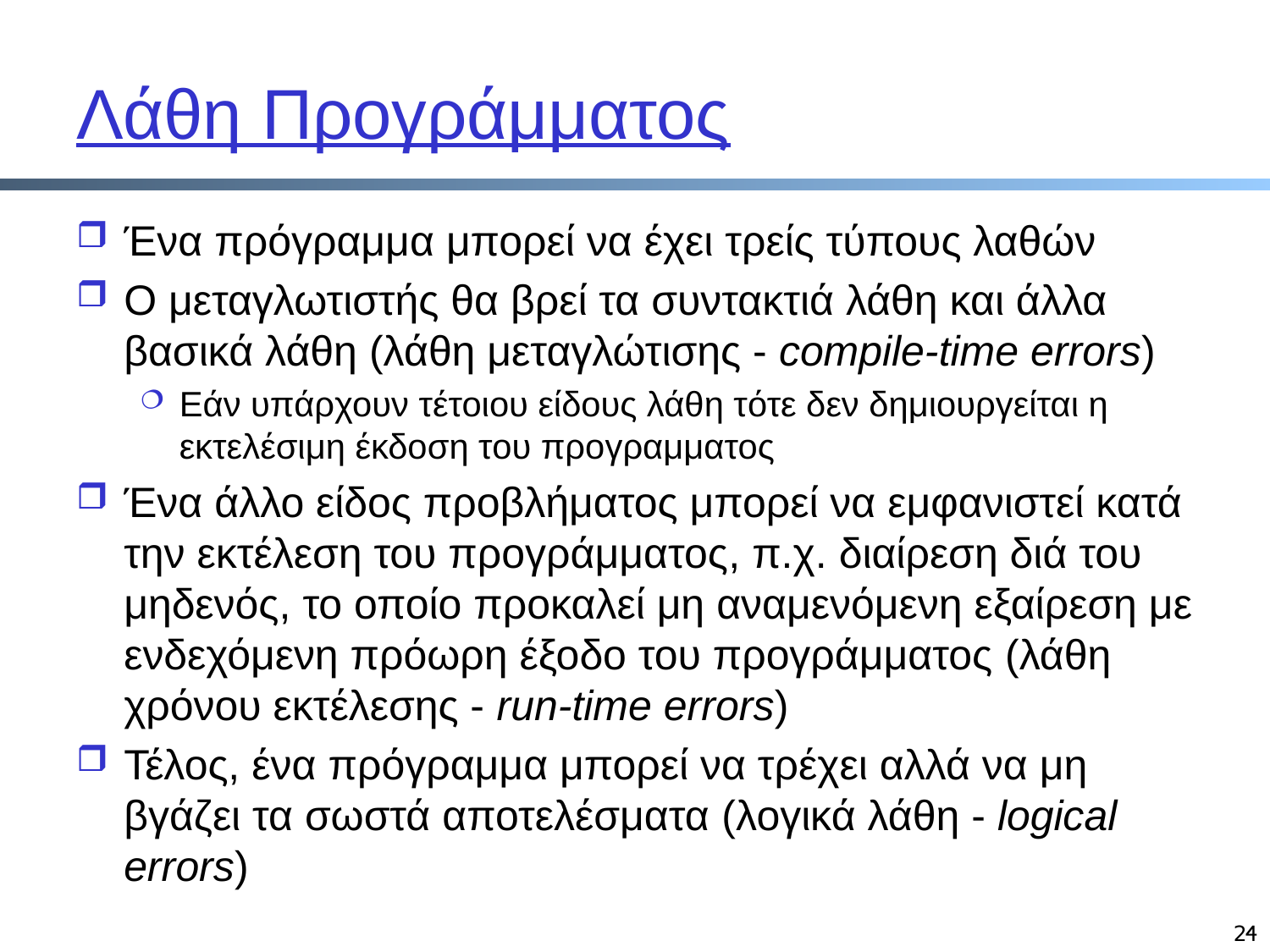

Λάθη Προγράμματος
Ένα πρόγραμμα μπορεί να έχει τρείς τύπους λαθών
Ο μεταγλωτιστής θα βρεί τα συντακτιά λάθη και άλλα βασικά λάθη (λάθη μεταγλώτισης - compile-time errors)
Εάν υπάρχουν τέτοιου είδους λάθη τότε δεν δημιουργείται η εκτελέσιμη έκδοση του προγραμματος
Ένα άλλο είδος προβλήματος μπορεί να εμφανιστεί κατά την εκτέλεση του προγράμματος, π.χ. διαίρεση διά του μηδενός, το οποίο προκαλεί μη αναμενόμενη εξαίρεση με ενδεχόμενη πρόωρη έξοδο του προγράμματος (λάθη χρόνου εκτέλεσης - run-time errors)
Τέλος, ένα πρόγραμμα μπορεί να τρέχει αλλά να μη βγάζει τα σωστά αποτελέσματα (λογικά λάθη - logical errors)
24